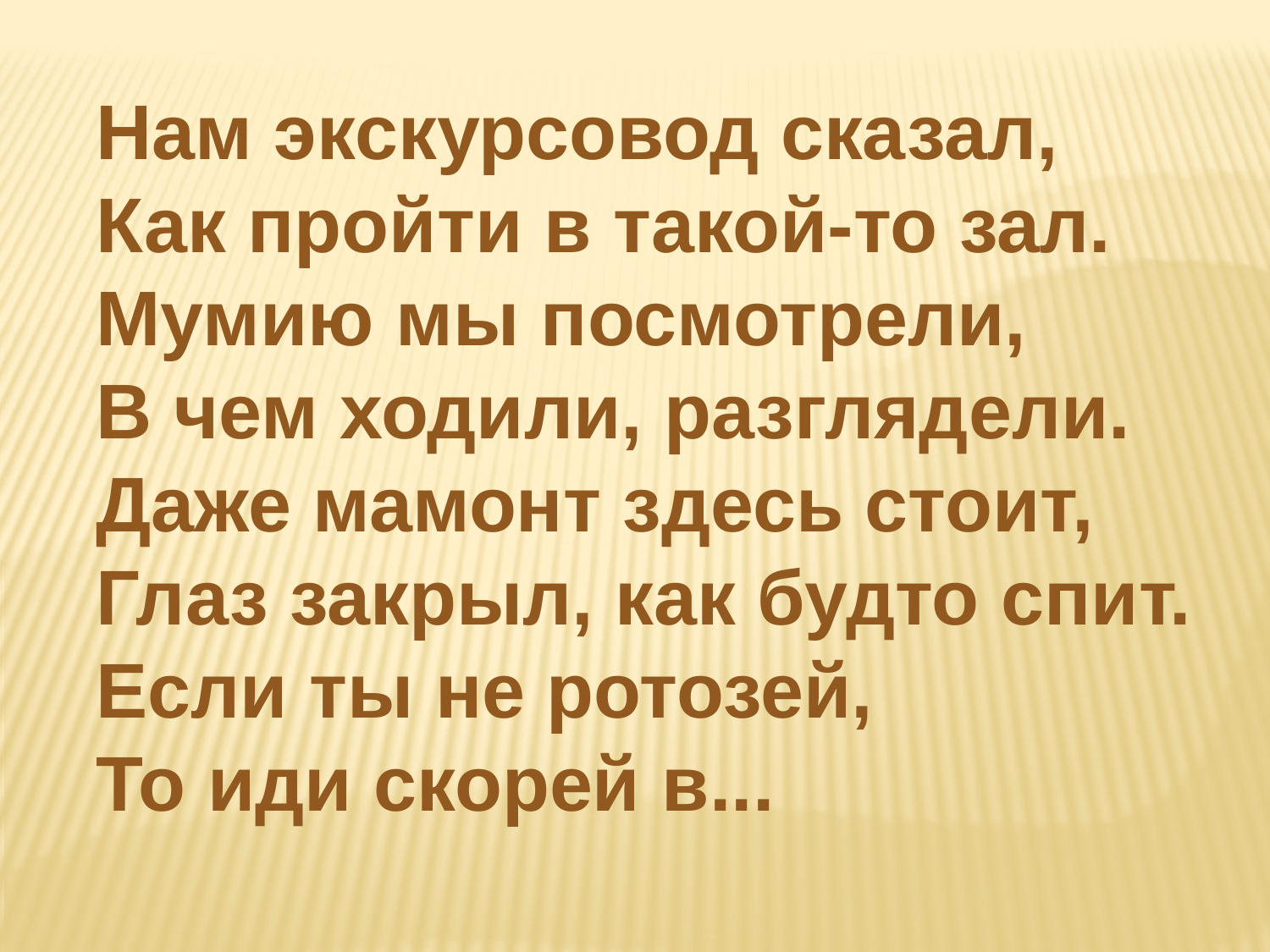

Нам экскурсовод сказал,
Как пройти в такой-то зал.
Мумию мы посмотрели,
В чем ходили, разглядели.
Даже мамонт здесь стоит,
Глаз закрыл, как будто спит.
Если ты не ротозей,
То иди скорей в...